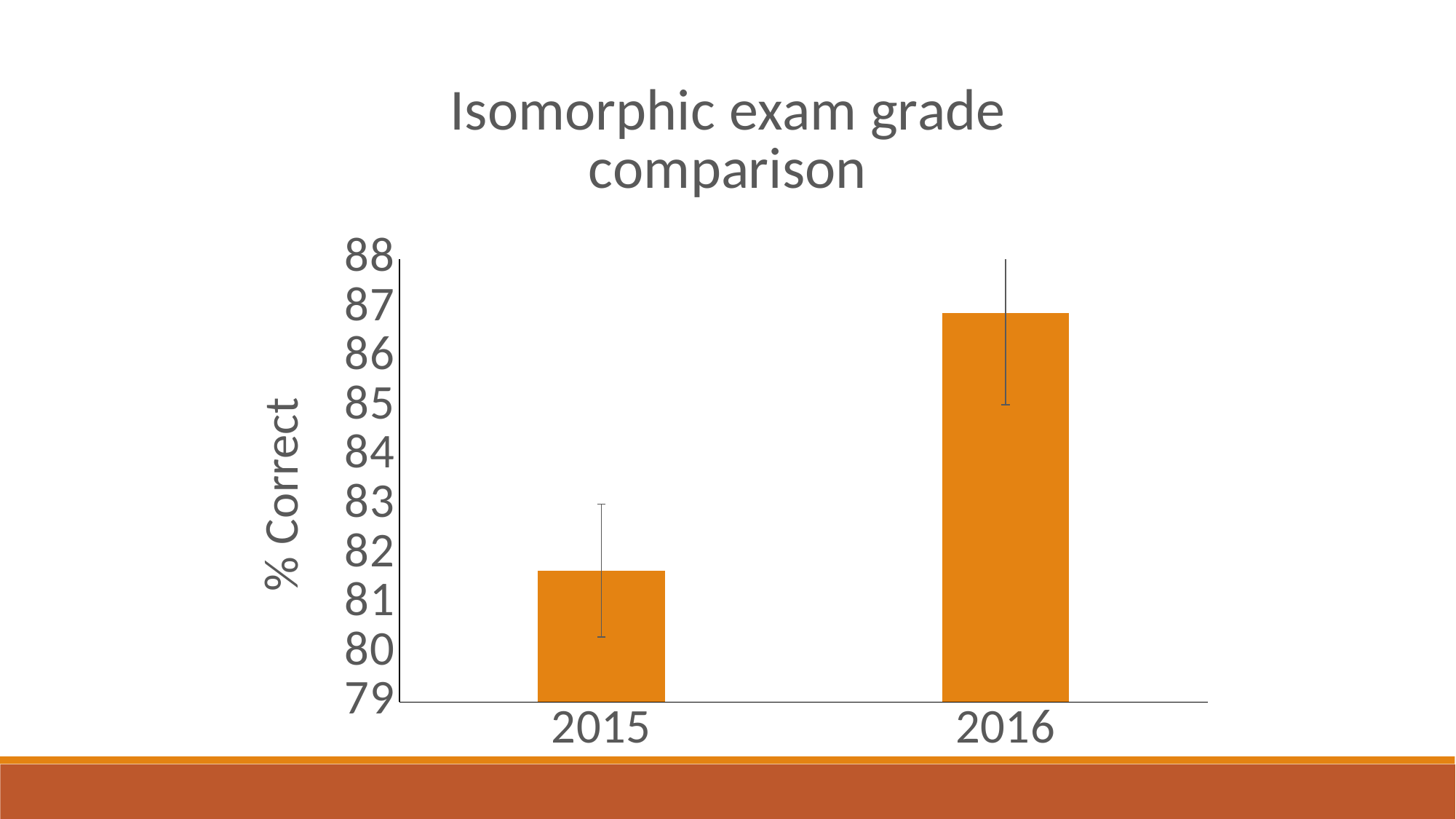

### Chart: Isomorphic exam grade comparison

| Category |  |
|---|---|
| 2015 | 81.67 |
| 2016 | 86.91 |